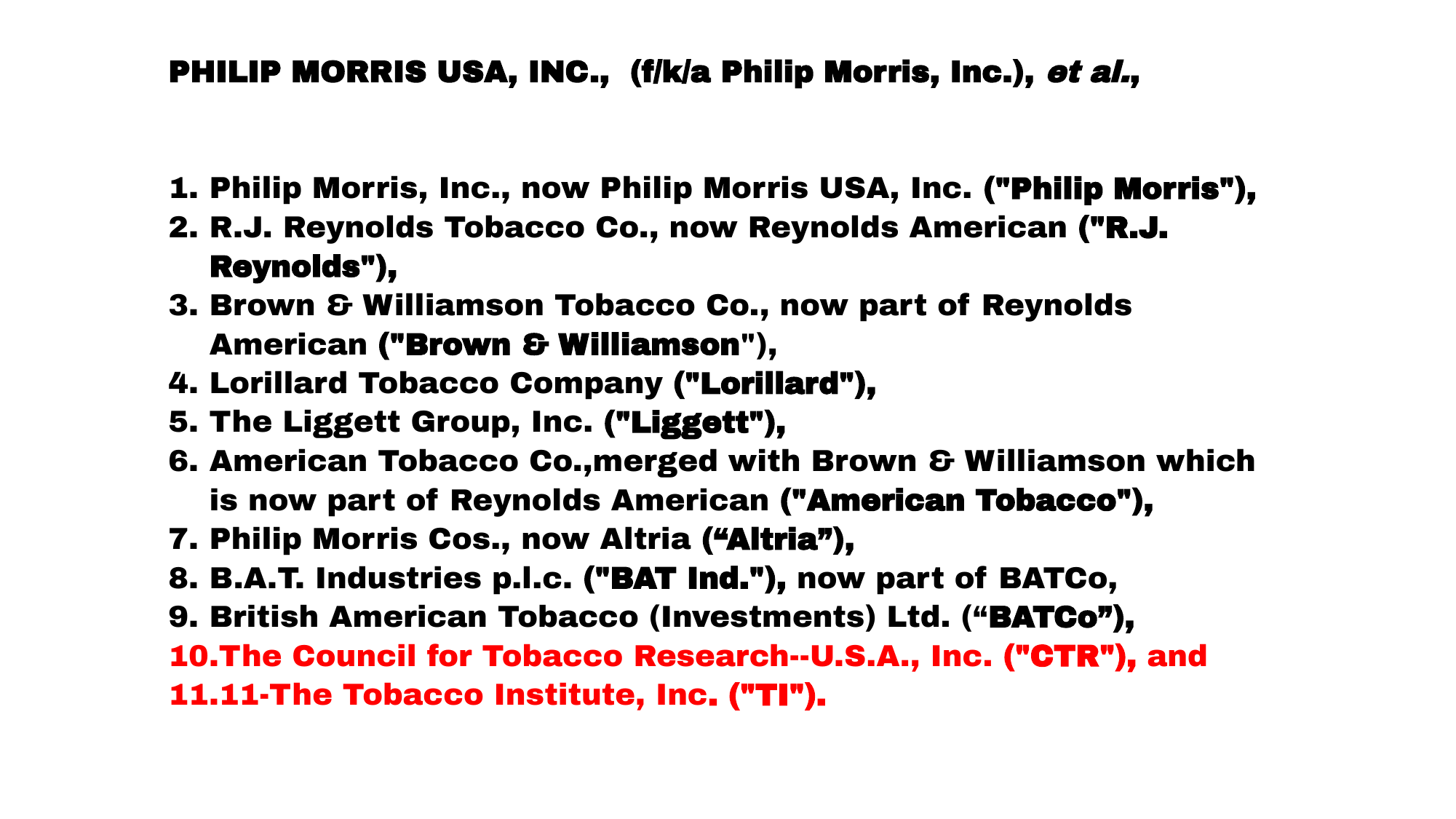

PHILIP MORRIS USA, INC.,  (f/k/a Philip Morris, Inc.), et al.,

Philip Morris, Inc., now Philip Morris USA, Inc. ("Philip Morris"),
R.J. Reynolds Tobacco Co., now Reynolds American ("R.J. Reynolds"),
Brown & Williamson Tobacco Co., now part of Reynolds American ("Brown & Williamson"),
Lorillard Tobacco Company ("Lorillard"),
The Liggett Group, Inc. ("Liggett"),
American Tobacco Co.,merged with Brown & Williamson which is now part of Reynolds American ("American Tobacco"),
Philip Morris Cos., now Altria (“Altria”),
B.A.T. Industries p.l.c. ("BAT Ind."), now part of BATCo,
British American Tobacco (Investments) Ltd. (“BATCo”),
The Council for Tobacco Research--U.S.A., Inc. ("CTR"), and
11-The Tobacco Institute, Inc. ("TI").